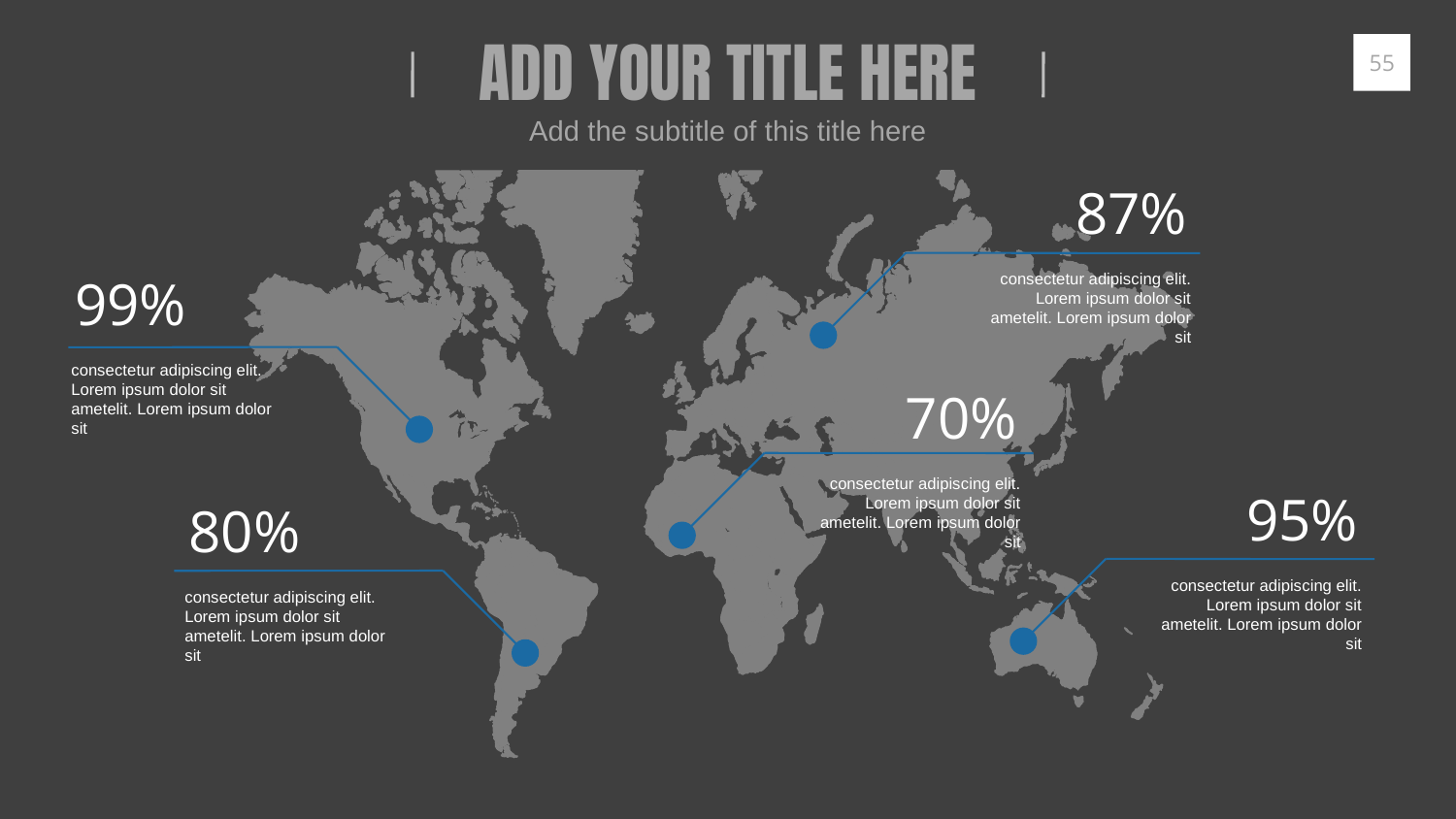

ADD YOUR TITLE HERE
Add the subtitle of this title here
55

87%

consectetur adipiscing elit. Lorem ipsum dolor sit ametelit. Lorem ipsum dolor sit
99%

consectetur adipiscing elit. Lorem ipsum dolor sit ametelit. Lorem ipsum dolor sit
70%

consectetur adipiscing elit. Lorem ipsum dolor sit ametelit. Lorem ipsum dolor sit
95%

consectetur adipiscing elit. Lorem ipsum dolor sit ametelit. Lorem ipsum dolor sit
80%

consectetur adipiscing elit. Lorem ipsum dolor sit ametelit. Lorem ipsum dolor sit